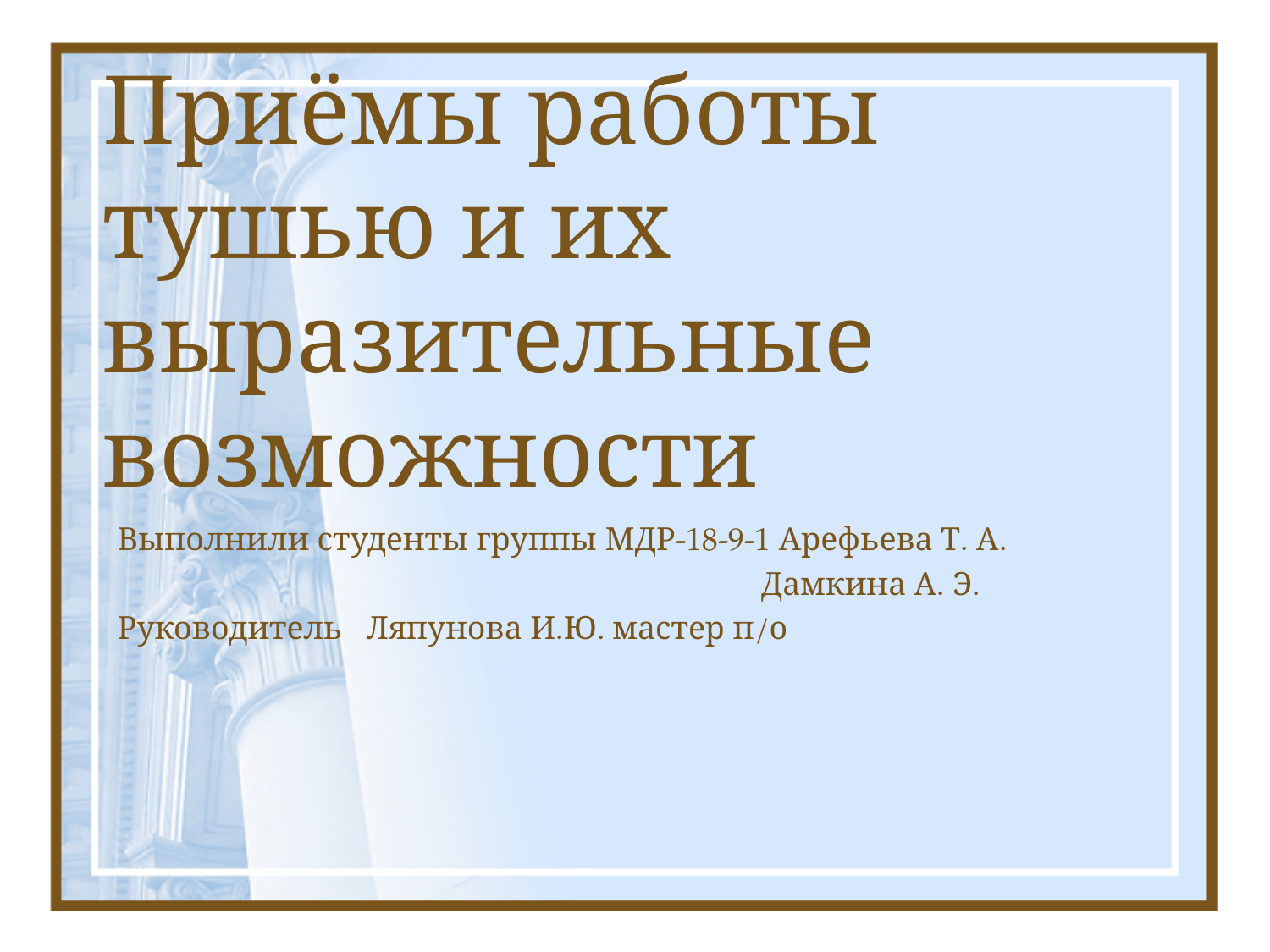

# Приёмы работы тушью и их выразительные возможности
Выполнили студенты группы МДР-18-9-1 Арефьева Т. А.
                                                                                Дамкина А. Э.
Руководитель   Ляпунова И.Ю. мастер п/о